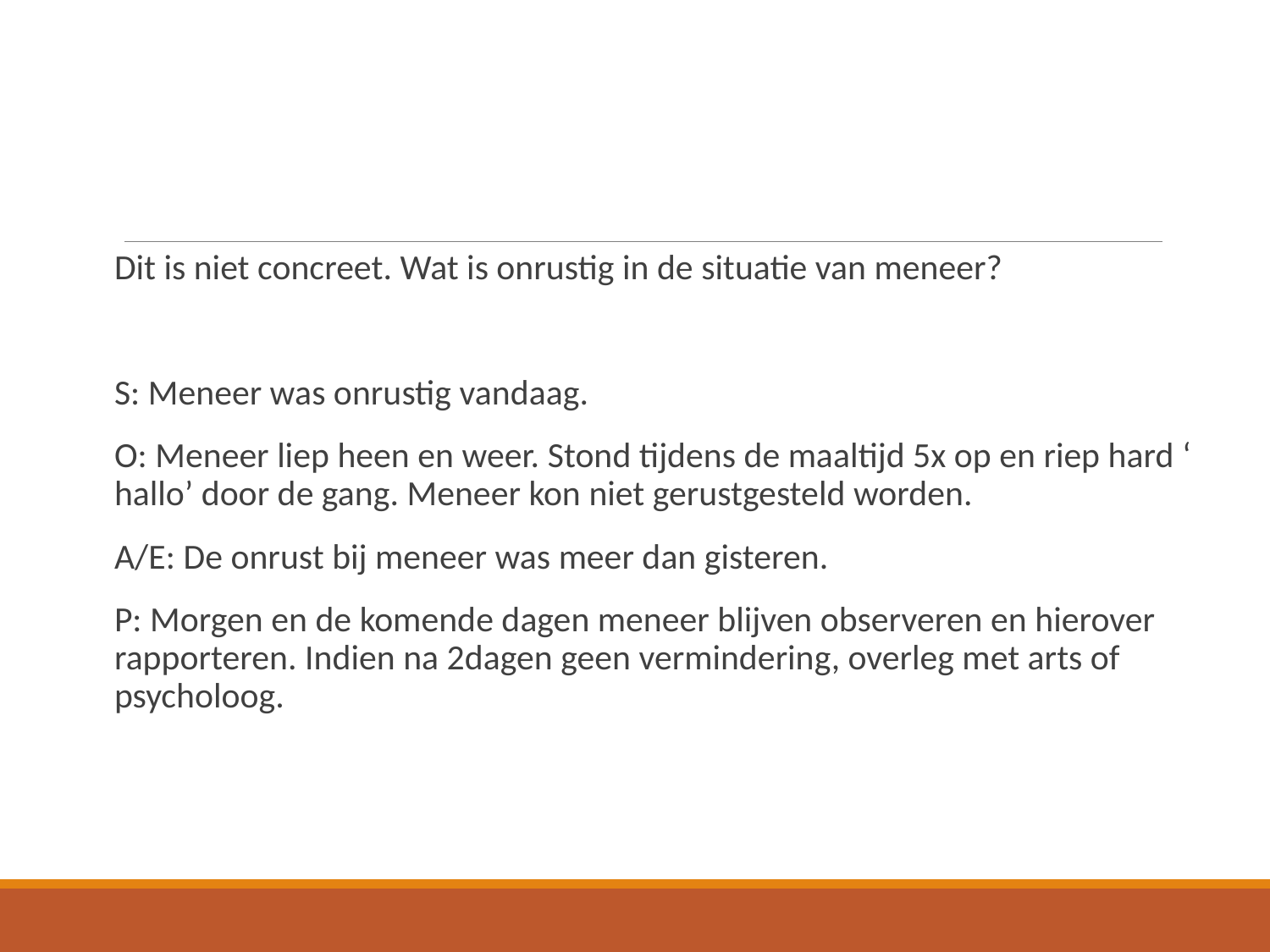

#
Dit is niet concreet. Wat is onrustig in de situatie van meneer?

S: Meneer was onrustig vandaag.
O: Meneer liep heen en weer. Stond tijdens de maaltijd 5x op en riep hard ‘ hallo’ door de gang. Meneer kon niet gerustgesteld worden.
A/E: De onrust bij meneer was meer dan gisteren.
P: Morgen en de komende dagen meneer blijven observeren en hierover rapporteren. Indien na 2dagen geen vermindering, overleg met arts of psycholoog.